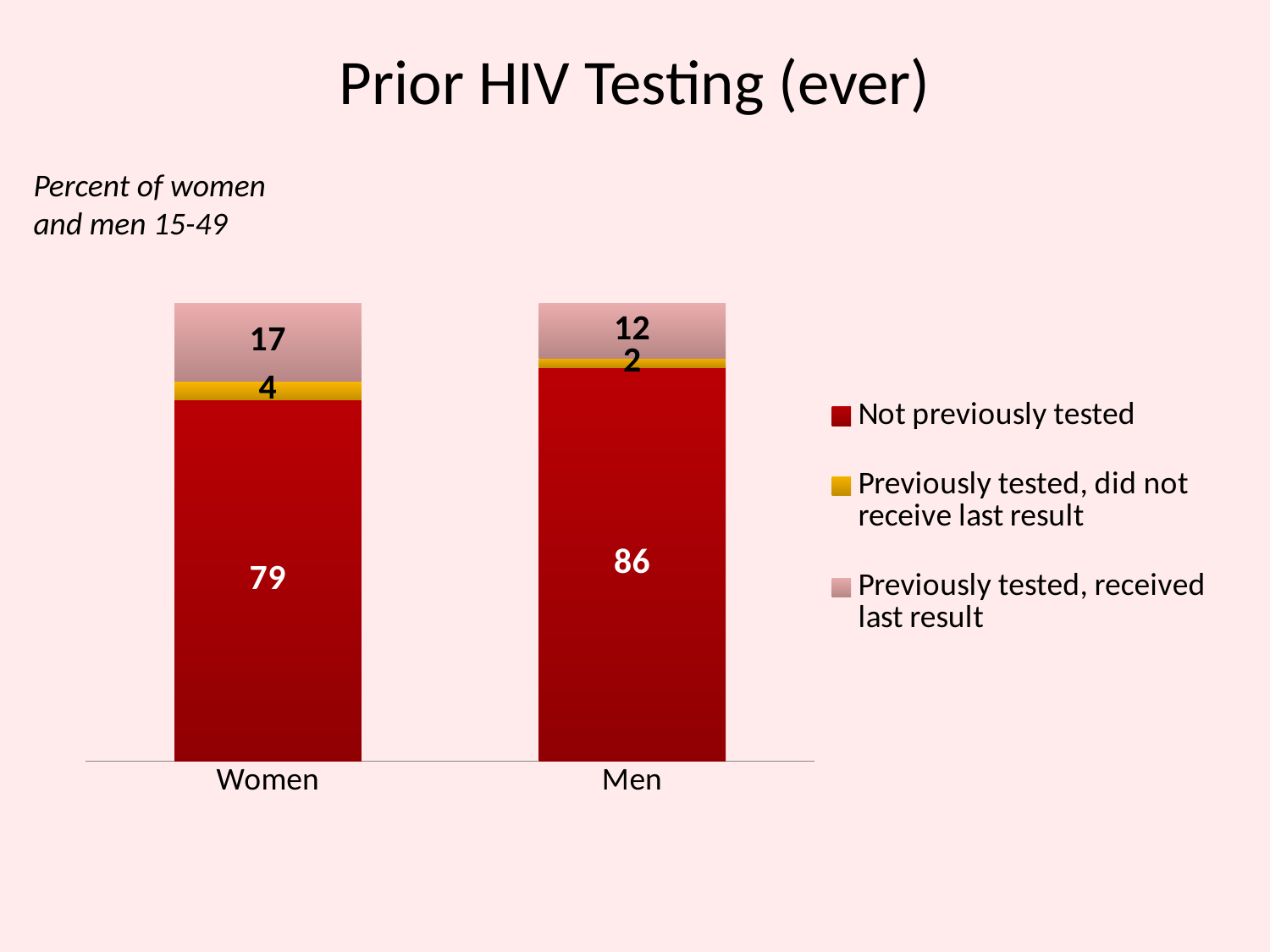

# Prior HIV Testing (ever)
Percent of women and men 15-49

### Chart

| Category | Not previously tested | Previously tested, did not receive last result | Previously tested, received last result |
|---|---|---|---|
| Women | 79.0 | 4.0 | 17.0 |
| Men | 86.0 | 2.0 | 12.0 |